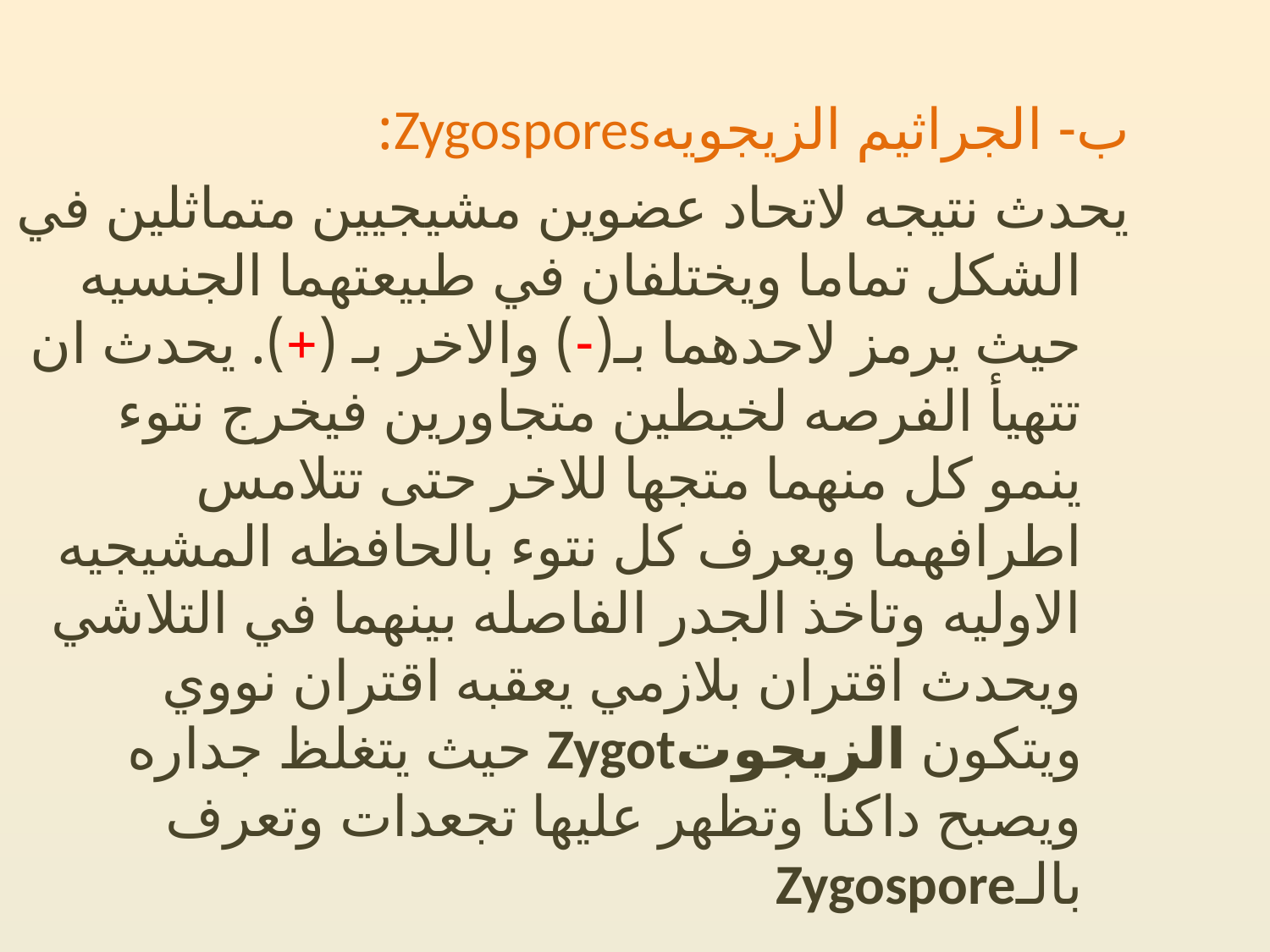

ب- الجراثيم الزيجويهZygospores:
يحدث نتيجه لاتحاد عضوين مشيجيين متماثلين في الشكل تماما ويختلفان في طبيعتهما الجنسيه حيث يرمز لاحدهما بـ(-) والاخر بـ (+). يحدث ان تتهيأ الفرصه لخيطين متجاورين فيخرج نتوء ينمو كل منهما متجها للاخر حتى تتلامس اطرافهما ويعرف كل نتوء بالحافظه المشيجيه الاوليه وتاخذ الجدر الفاصله بينهما في التلاشي ويحدث اقتران بلازمي يعقبه اقتران نووي ويتكون الزيجوتZygot حيث يتغلظ جداره ويصبح داكنا وتظهر عليها تجعدات وتعرف بالـZygospore